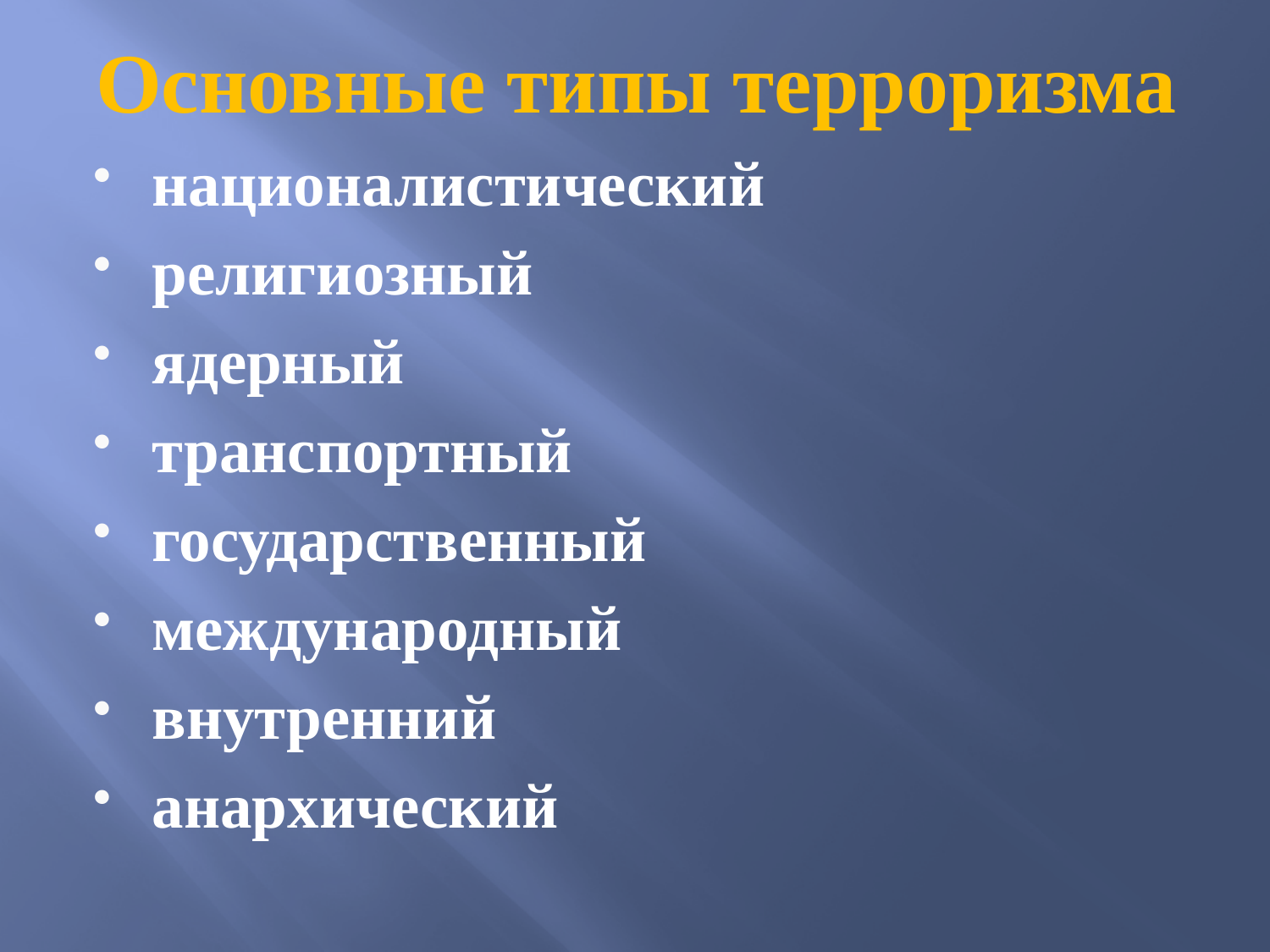

# Основные типы терроризма
националистический
религиозный
ядерный
транспортный
государственный
международный
внутренний
анархический